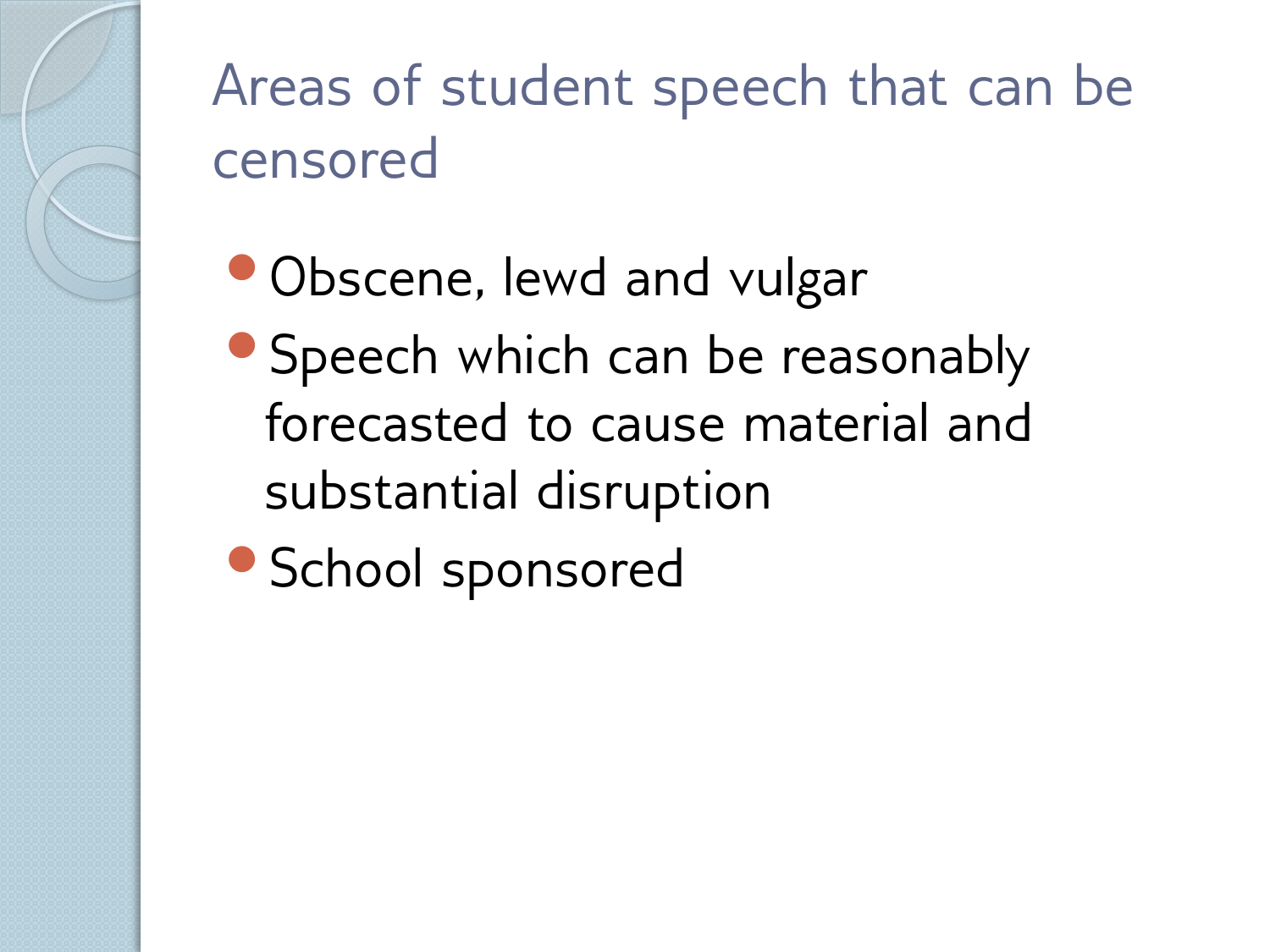

# Areas of student speech that can be censored
Obscene, lewd and vulgar
Speech which can be reasonably forecasted to cause material and substantial disruption
School sponsored